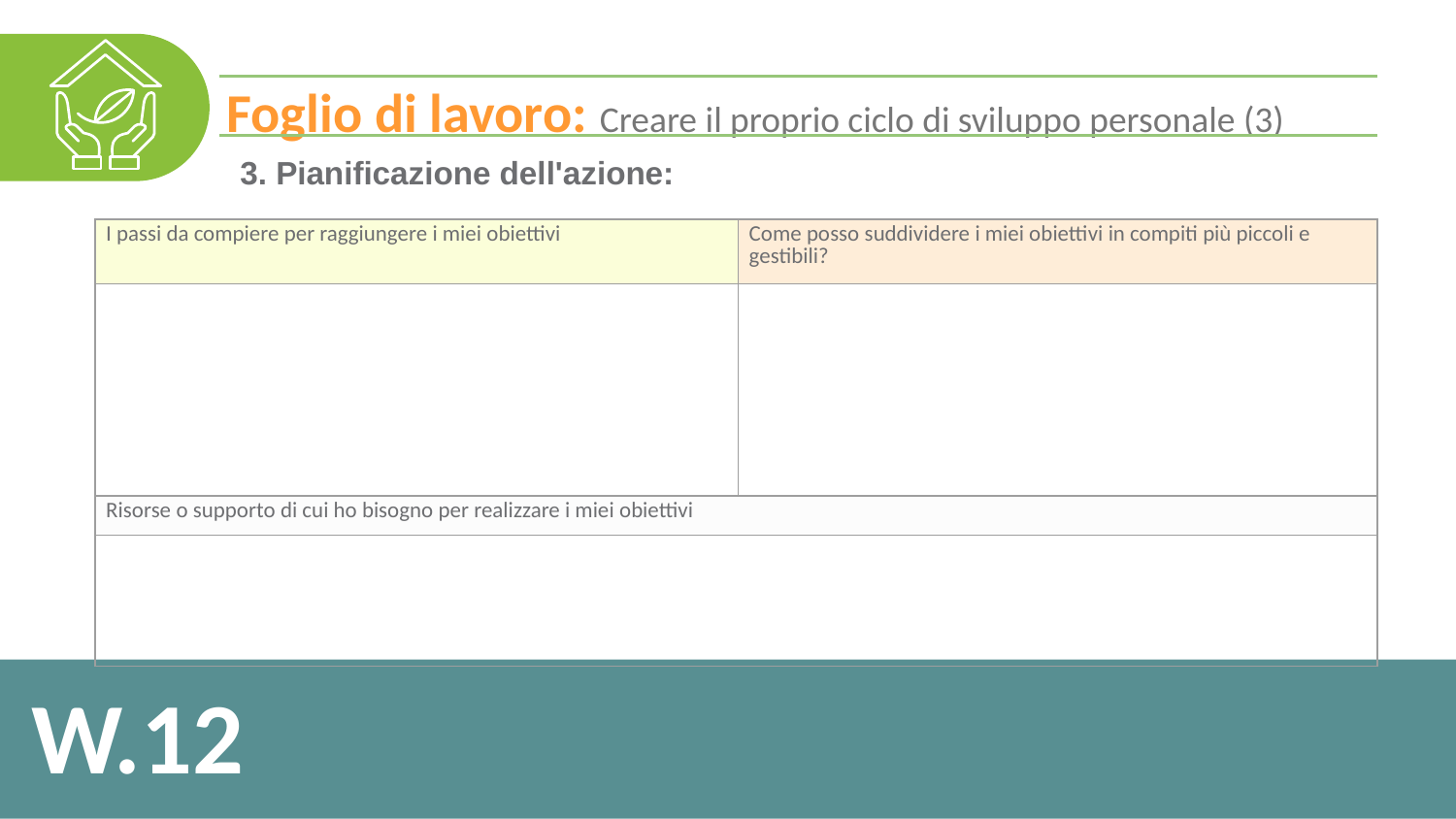

Foglio di lavoro: Creare il proprio ciclo di sviluppo personale (3)

3. Pianificazione dell'azione:

| I passi da compiere per raggiungere i miei obiettivi | Come posso suddividere i miei obiettivi in compiti più piccoli e gestibili? |
| --- | --- |
|  |  |
| Risorse o supporto di cui ho bisogno per realizzare i miei obiettivi |  |
|  |  |

W.12